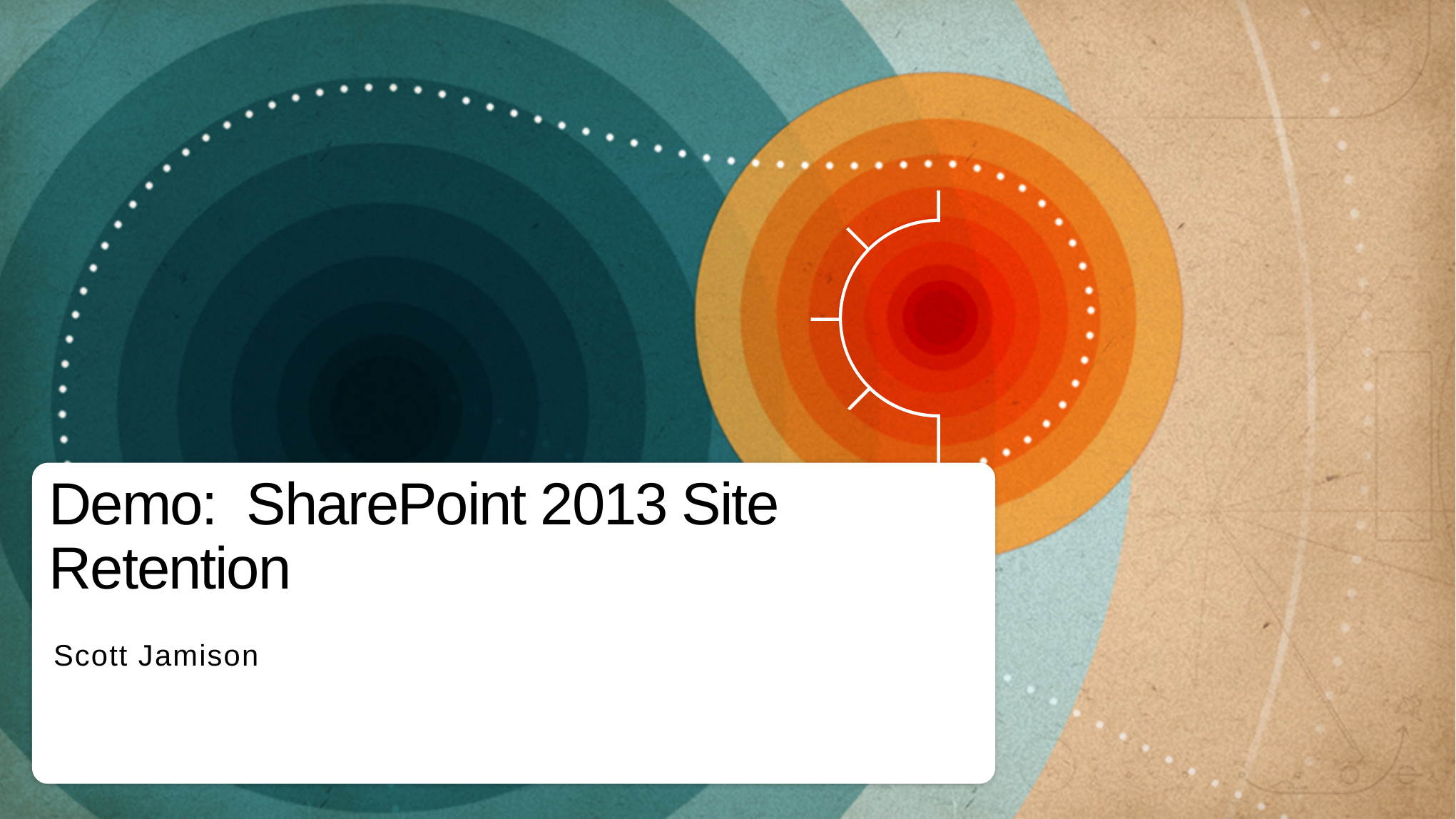

# Demo:  SharePoint 2013 Site Retention
Scott Jamison